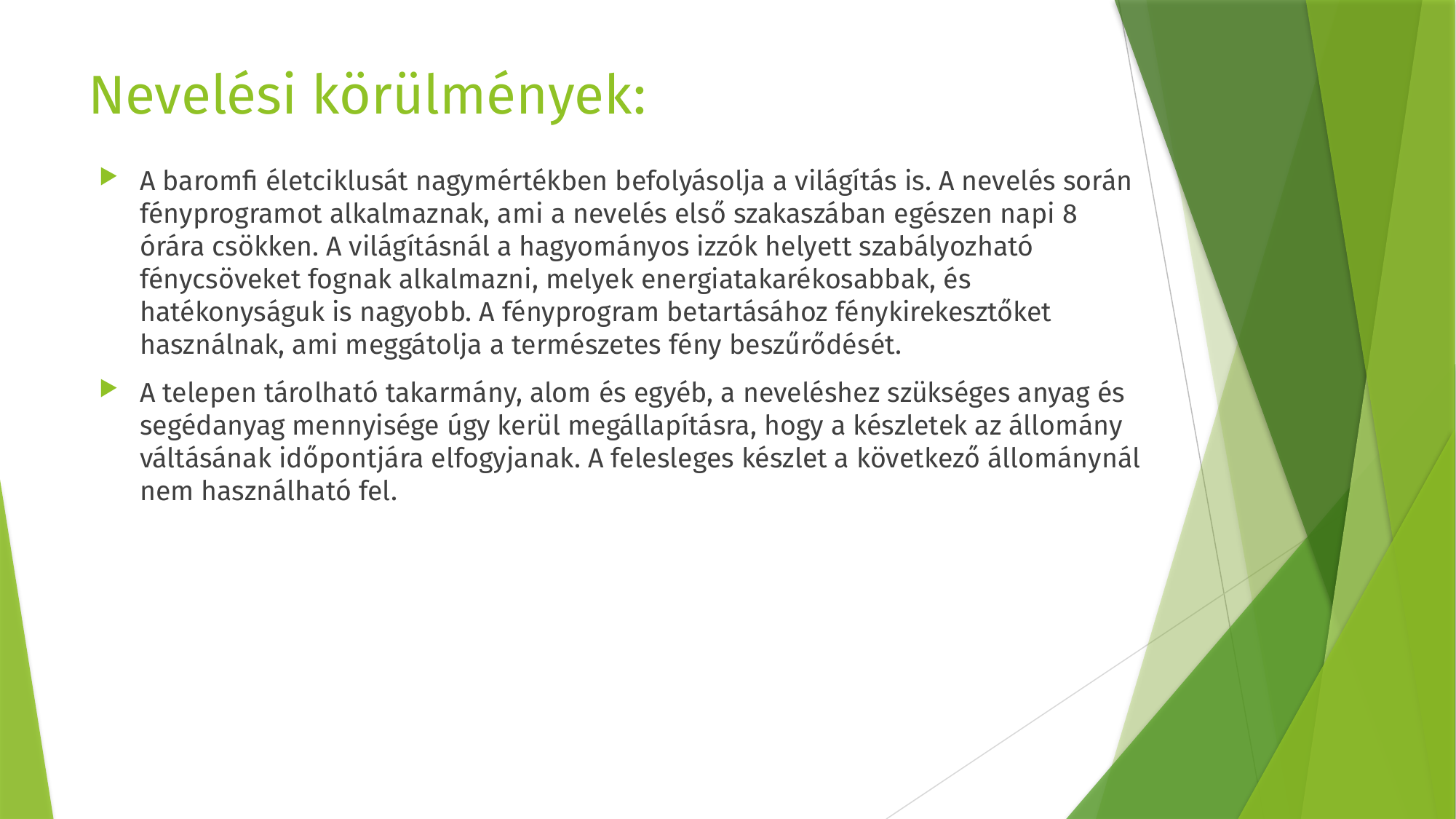

# Nevelési körülmények:
A baromfi életciklusát nagymértékben befolyásolja a világítás is. A nevelés során fényprogramot alkalmaznak, ami a nevelés első szakaszában egészen napi 8 órára csökken. A világításnál a hagyományos izzók helyett szabályozható fénycsöveket fognak alkalmazni, melyek energiatakarékosabbak, és hatékonyságuk is nagyobb. A fényprogram betartásához fénykirekesztőket használnak, ami meggátolja a természetes fény beszűrődését.
A telepen tárolható takarmány, alom és egyéb, a neveléshez szükséges anyag és segédanyag mennyisége úgy kerül megállapításra, hogy a készletek az állomány váltásának időpontjára elfogyjanak. A felesleges készlet a következő állománynál nem használható fel.